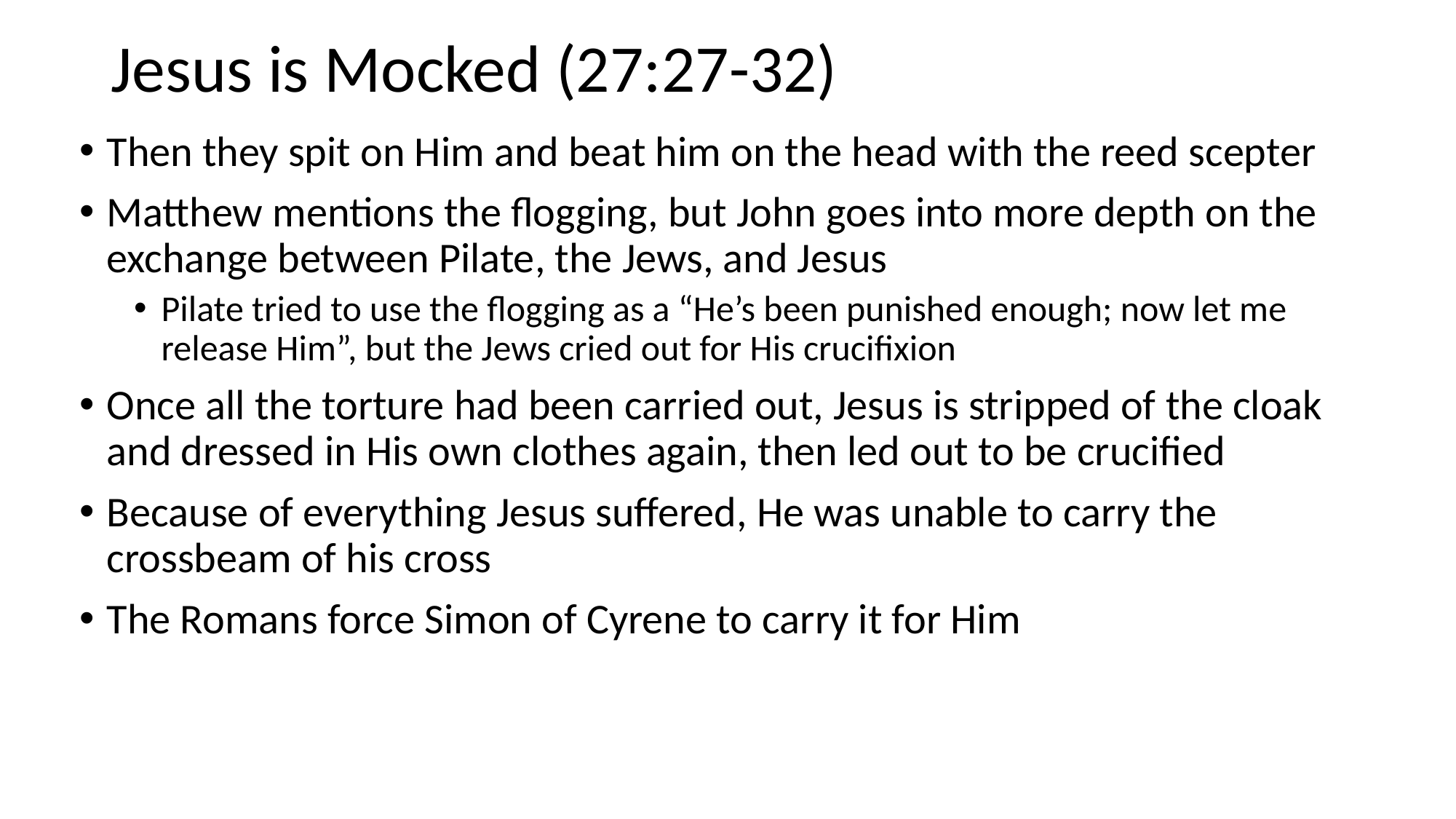

# Jesus is Mocked (27:27-32)
Then they spit on Him and beat him on the head with the reed scepter
Matthew mentions the flogging, but John goes into more depth on the exchange between Pilate, the Jews, and Jesus
Pilate tried to use the flogging as a “He’s been punished enough; now let me release Him”, but the Jews cried out for His crucifixion
Once all the torture had been carried out, Jesus is stripped of the cloak and dressed in His own clothes again, then led out to be crucified
Because of everything Jesus suffered, He was unable to carry the crossbeam of his cross
The Romans force Simon of Cyrene to carry it for Him